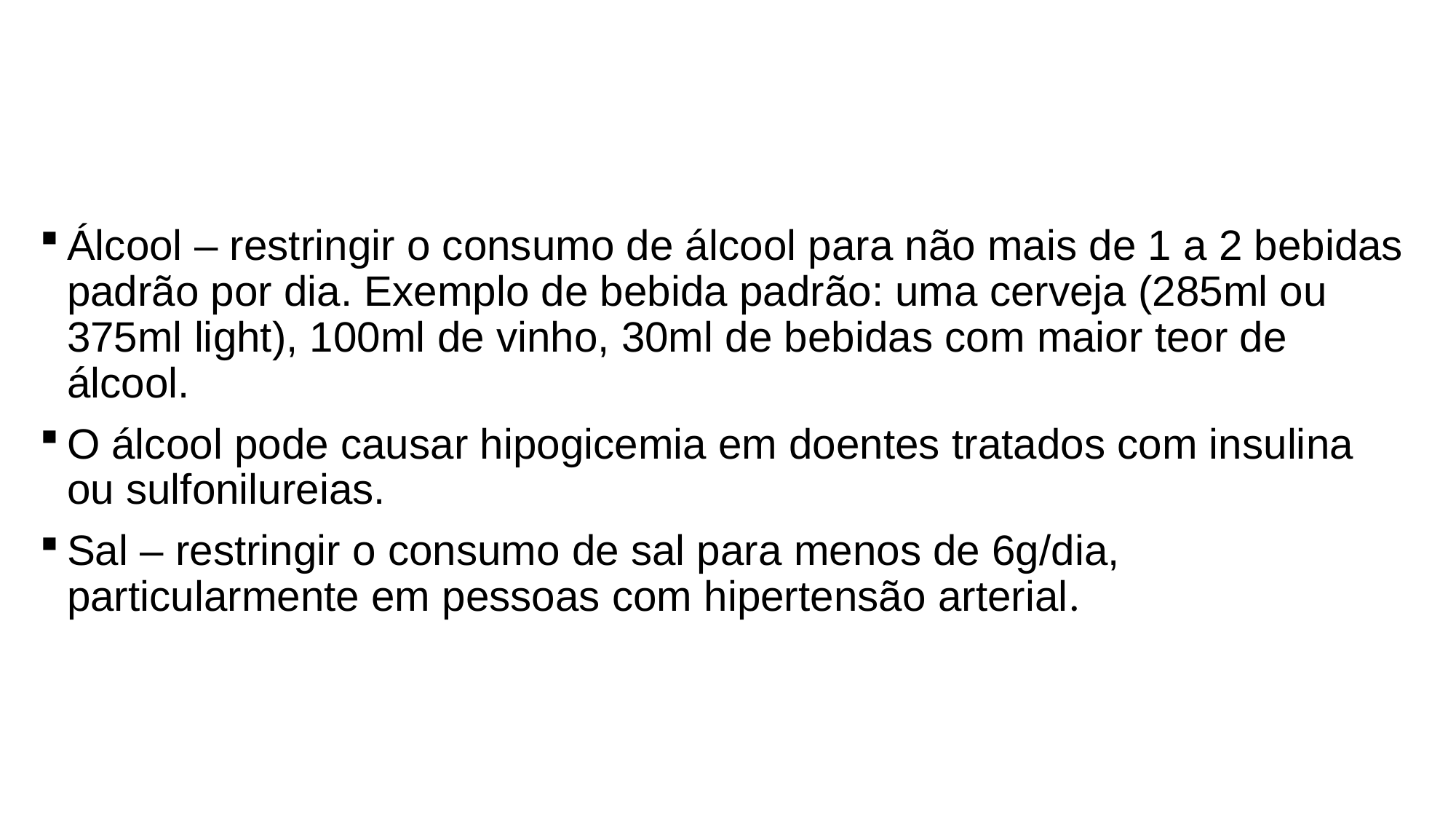

#
Álcool – restringir o consumo de álcool para não mais de 1 a 2 bebidas padrão por dia. Exemplo de bebida padrão: uma cerveja (285ml ou 375ml light), 100ml de vinho, 30ml de bebidas com maior teor de álcool.
O álcool pode causar hipogicemia em doentes tratados com insulina ou sulfonilureias.
Sal – restringir o consumo de sal para menos de 6g/dia, particularmente em pessoas com hipertensão arterial.